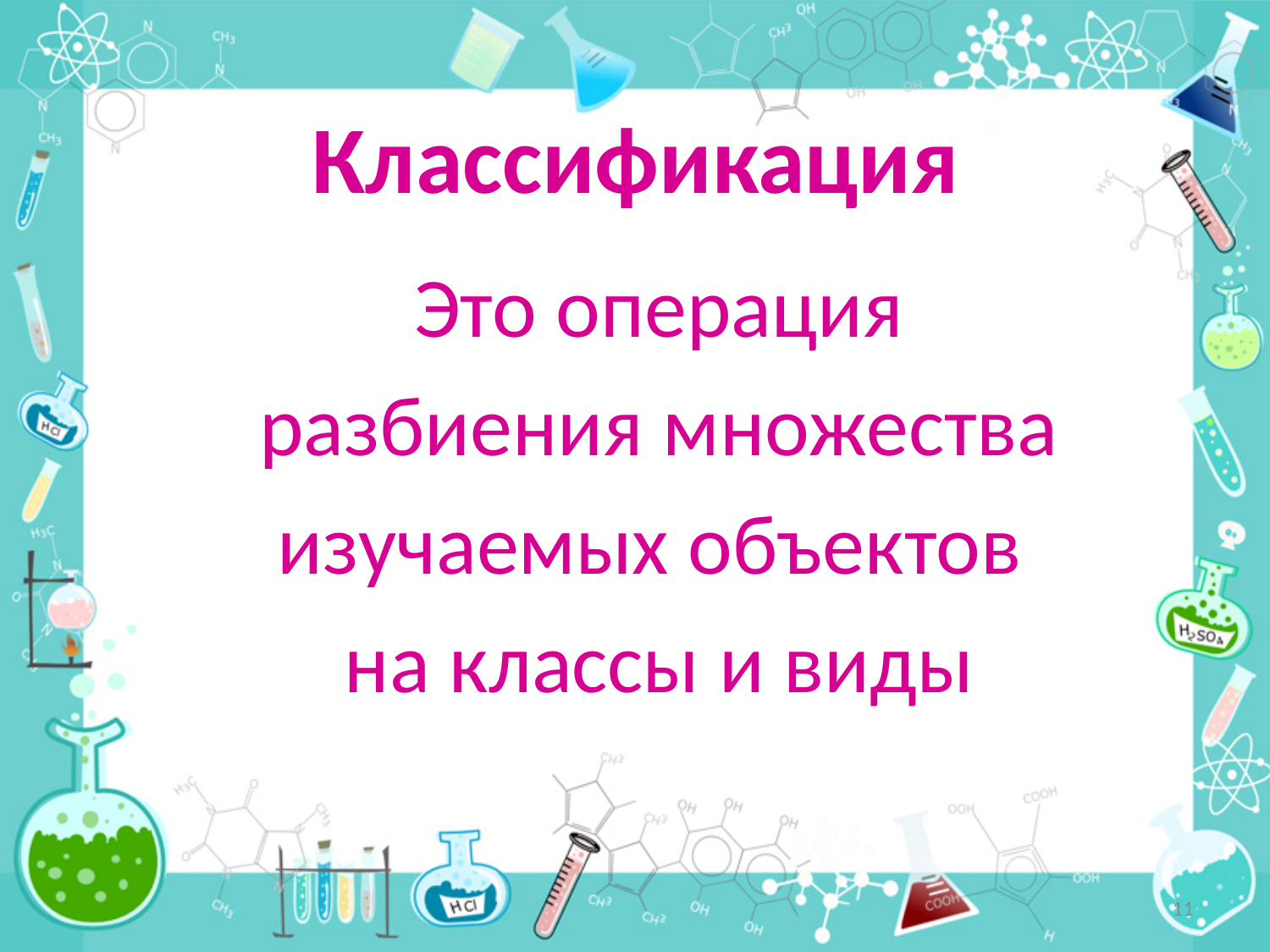

# Классификация
   Это операция
   разбиения множества
   изучаемых объектов
   на классы и виды
11